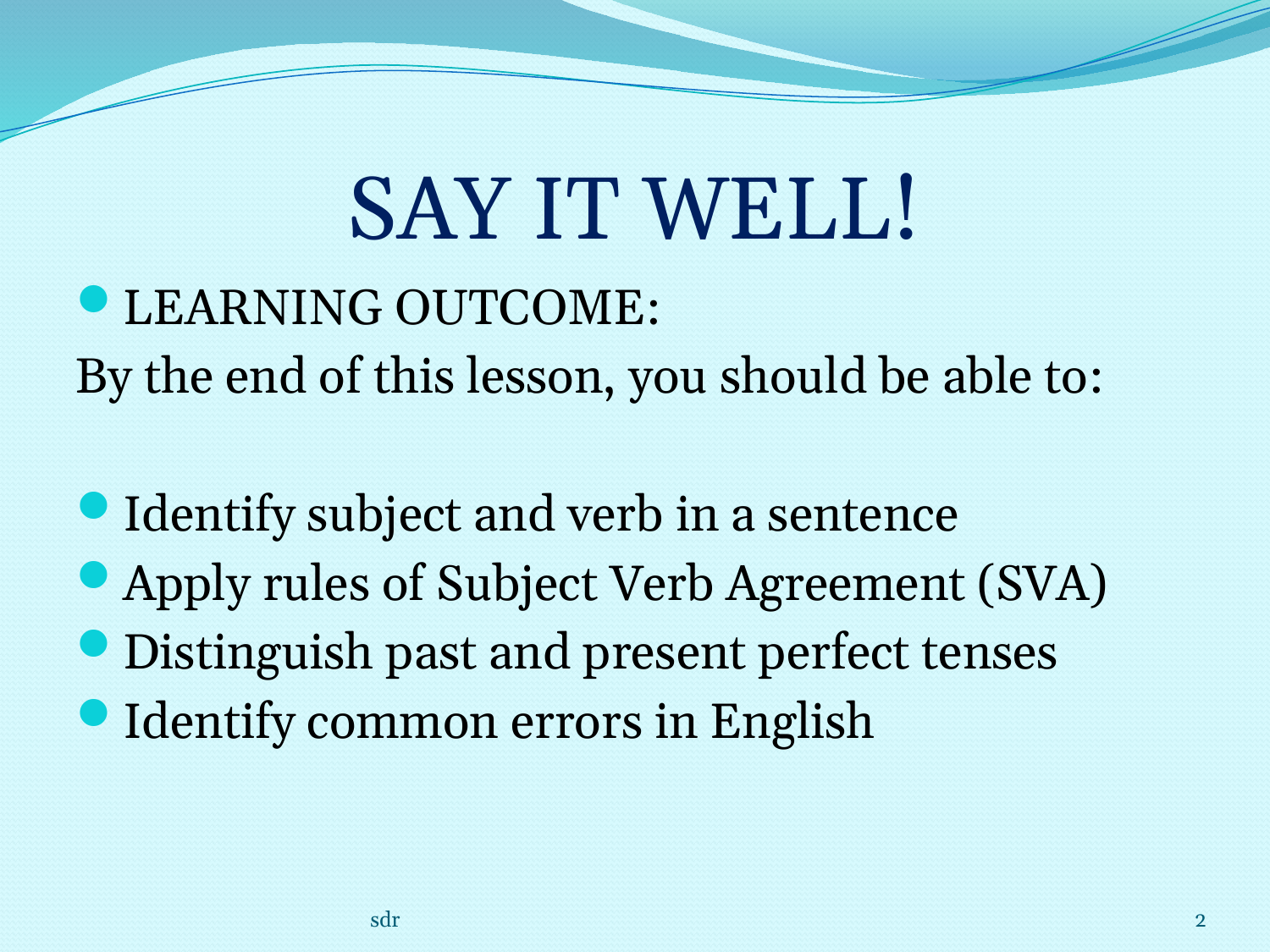

# SAY IT WELL!
LEARNING OUTCOME:
By the end of this lesson, you should be able to:

Identify subject and verb in a sentence
Apply rules of Subject Verb Agreement (SVA)
Distinguish past and present perfect tenses
Identify common errors in English
sdr
2